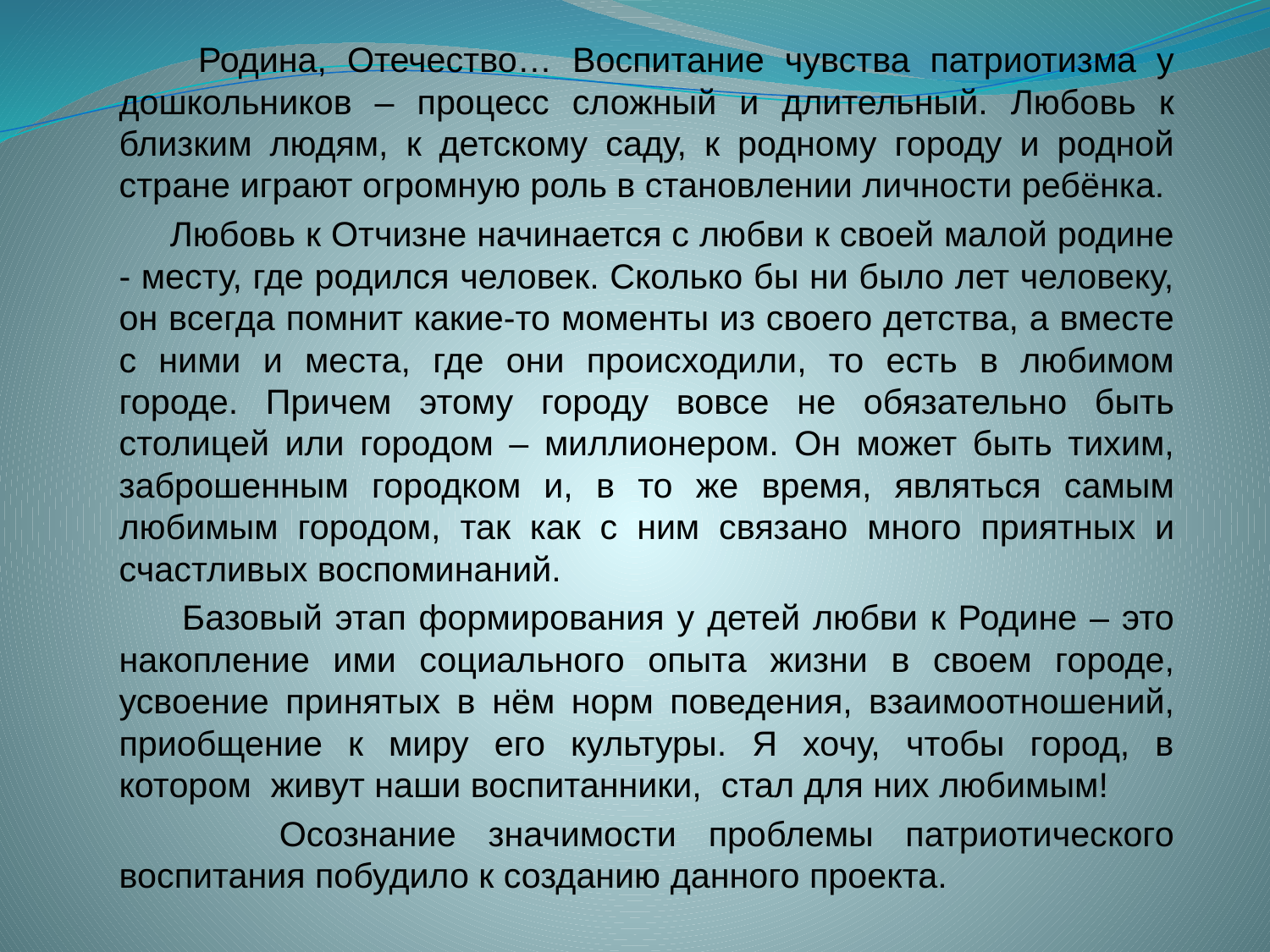

Родина, Отечество… Воспитание чувства патриотизма у дошкольников – процесс сложный и длительный. Любовь к близким людям, к детскому саду, к родному городу и родной стране играют огромную роль в становлении личности ребёнка.
     Любовь к Отчизне начинается с любви к своей малой родине - месту, где родился человек. Сколько бы ни было лет человеку, он всегда помнит какие-то моменты из своего детства, а вместе с ними и места, где они происходили, то есть в любимом городе. Причем этому городу вовсе не обязательно быть столицей или городом – миллионером. Он может быть тихим, заброшенным городком и, в то же время, являться самым любимым городом, так как с ним связано много приятных и счастливых воспоминаний.
     Базовый этап формирования у детей любви к Родине – это накопление ими социального опыта жизни в своем городе, усвоение принятых в нём норм поведения, взаимоотношений, приобщение к миру его культуры. Я хочу, чтобы город, в котором  живут наши воспитанники,  стал для них любимым!
     Осознание значимости проблемы патриотического воспитания побудило к созданию данного проекта.